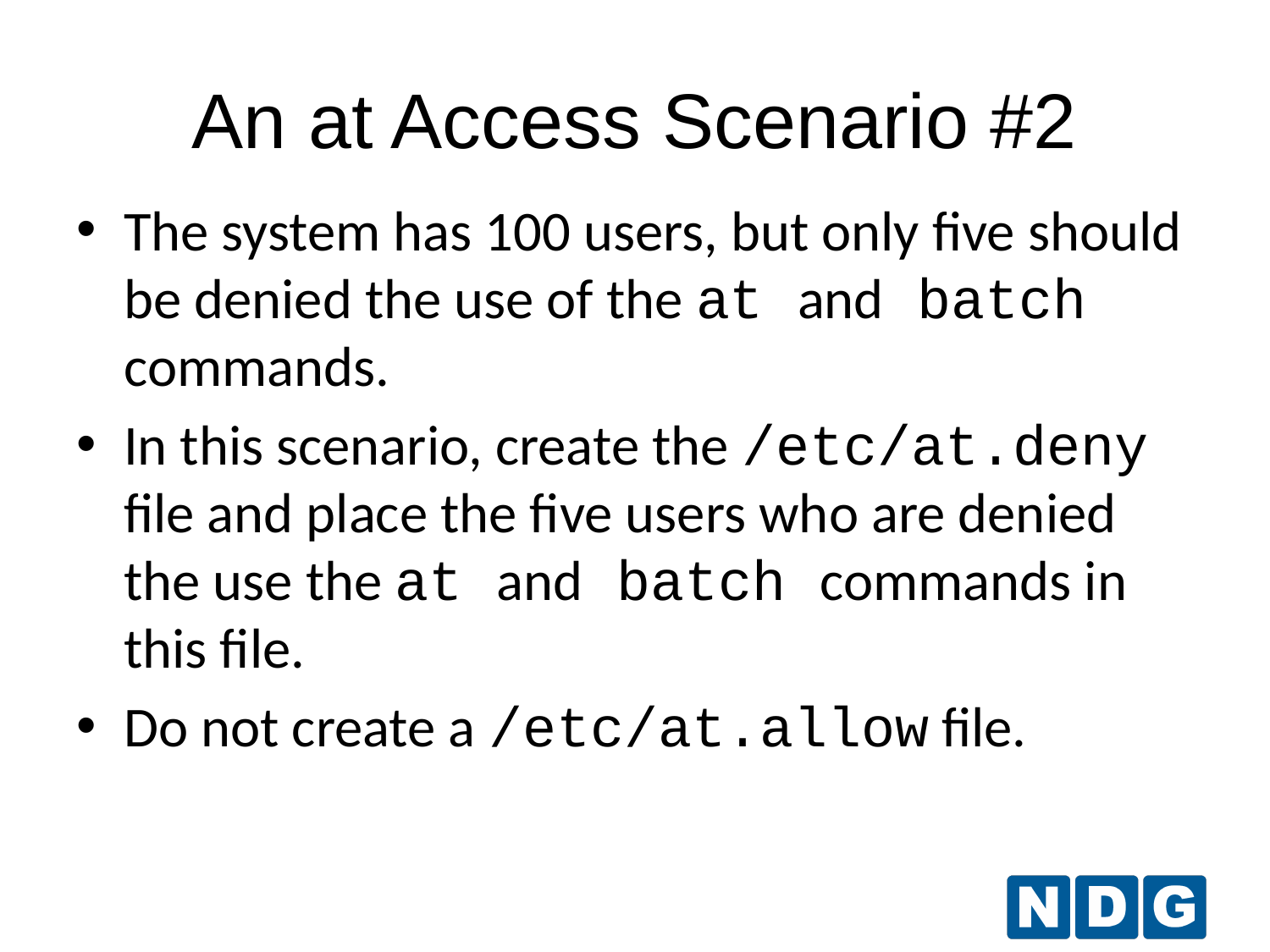

An at Access Scenario #2
The system has 100 users, but only five should be denied the use of the at and batch commands.
In this scenario, create the /etc/at.deny file and place the five users who are denied the use the at and batch commands in this file.
Do not create a /etc/at.allow file.